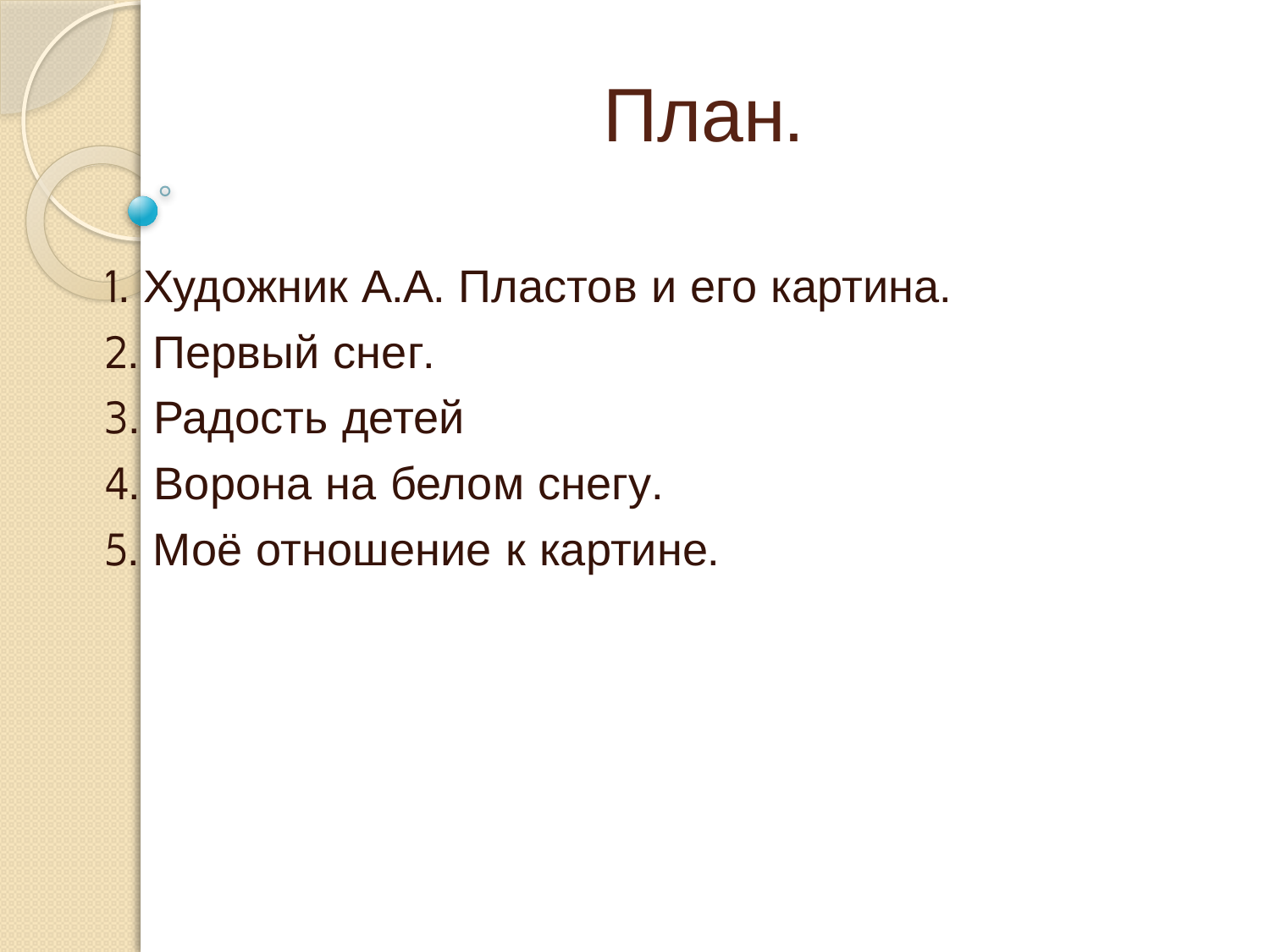

# План.
1. Художник А.А. Пластов и его картина.
2. Первый снег.
3. Радость детей
4. Ворона на белом снегу.
5. Моё отношение к картине.